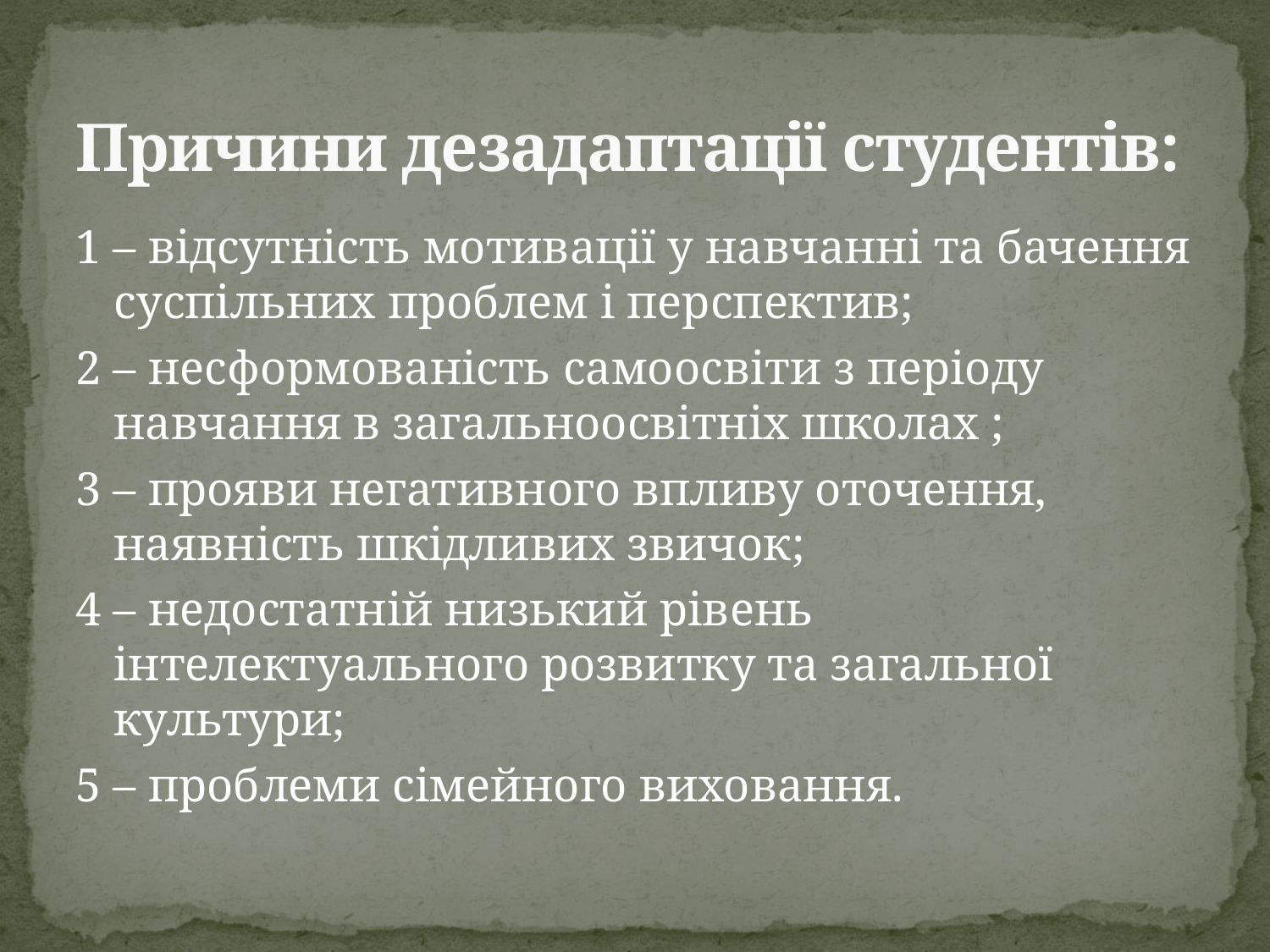

# Причини дезадаптації студентів:
1 – відсутність мотивації у навчанні та бачення суспільних проблем і перспектив;
2 – несформованість самоосвіти з періоду навчання в загальноосвітніх школах ;
3 – прояви негативного впливу оточення, наявність шкідливих звичок;
4 – недостатній низький рівень інтелектуального розвитку та загальної культури;
5 – проблеми сімейного виховання.